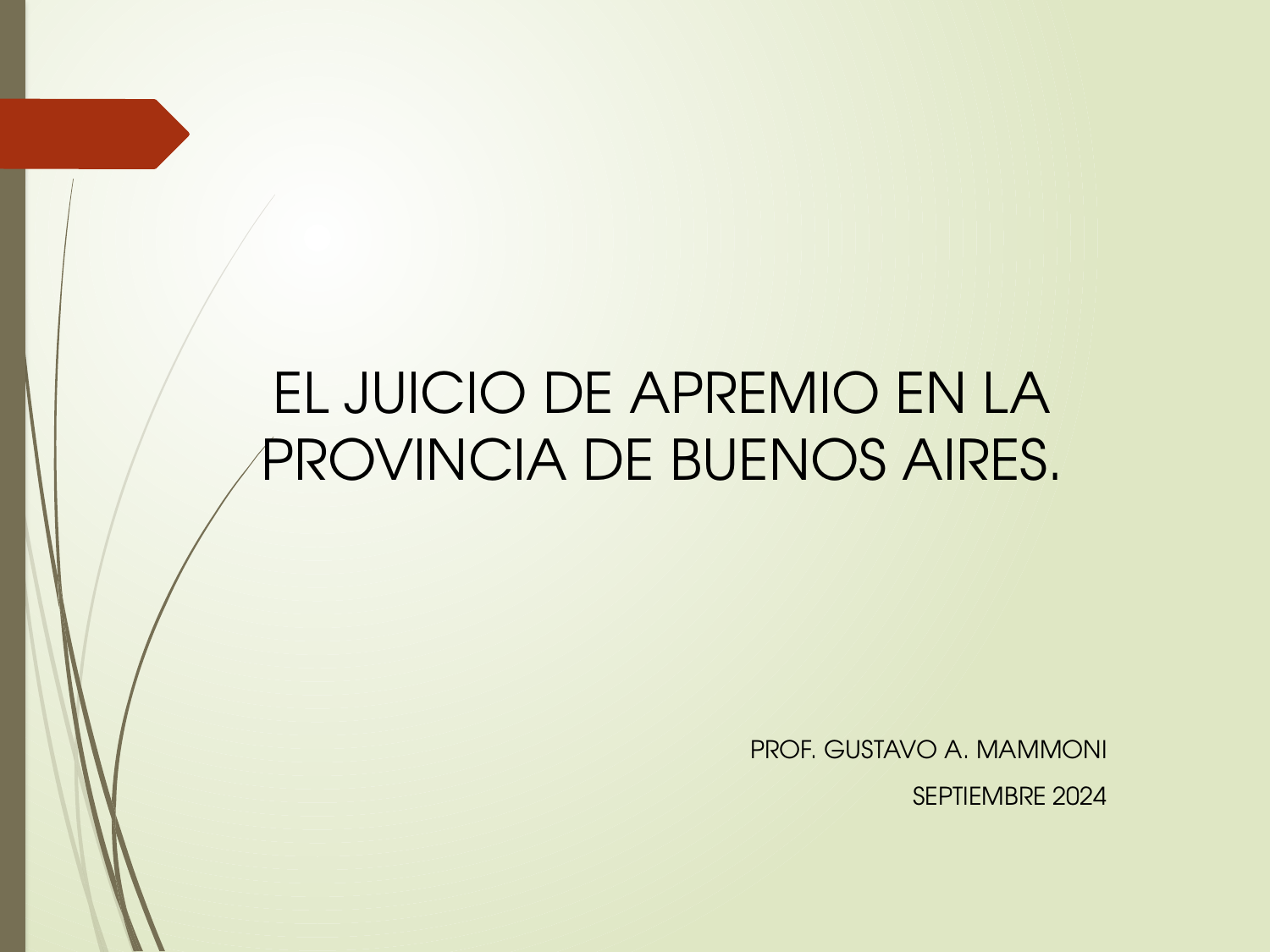

El juicio de apremio en la Provincia de Buenos Aires.

 Prof. Gustavo A. Mammoni
Septiembre 2024